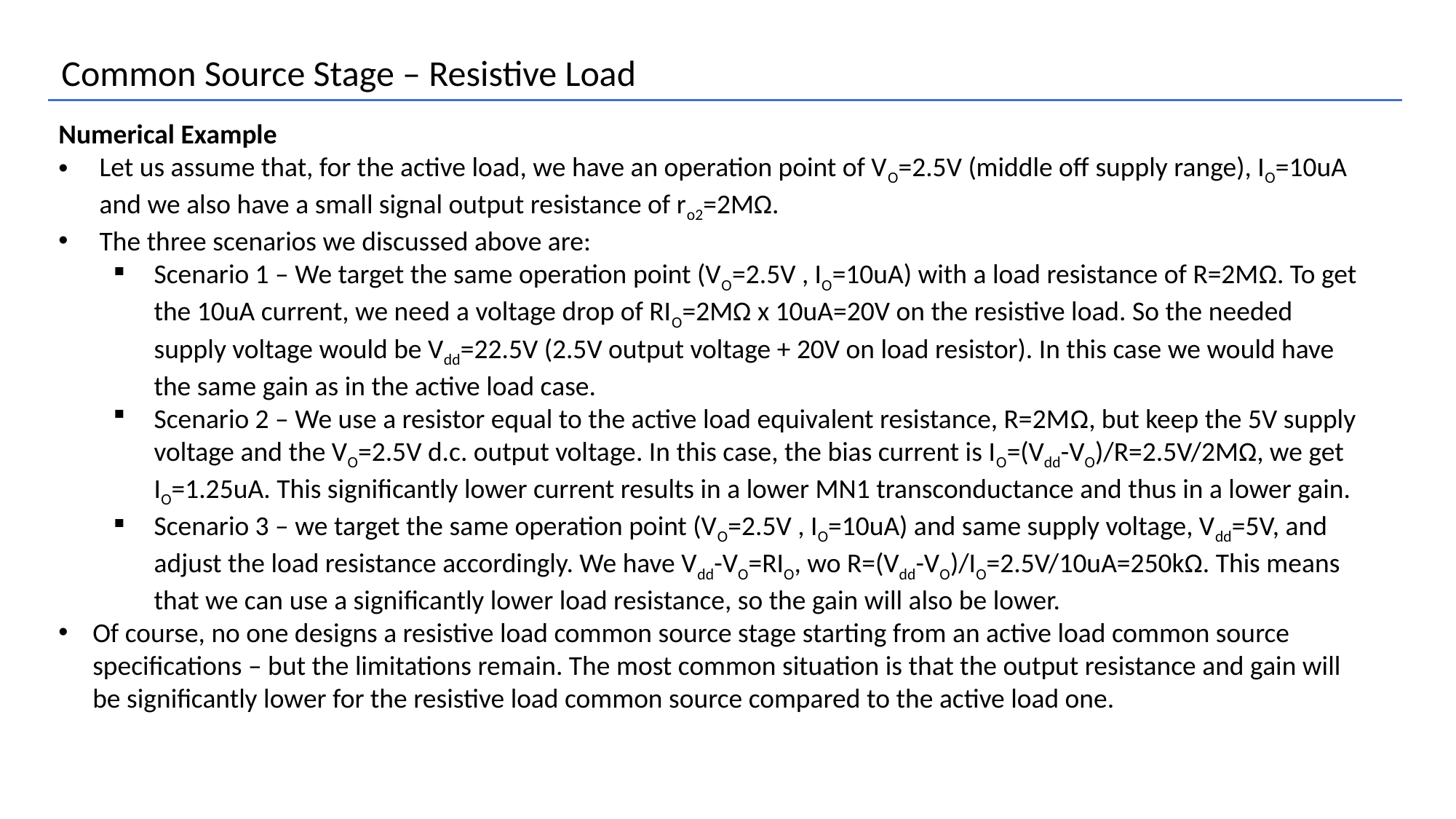

Common Source Stage – Resistive Load
Numerical Example
Let us assume that, for the active load, we have an operation point of VO=2.5V (middle off supply range), IO=10uA and we also have a small signal output resistance of ro2=2MΩ.
The three scenarios we discussed above are:
Scenario 1 – We target the same operation point (VO=2.5V , IO=10uA) with a load resistance of R=2MΩ. To get the 10uA current, we need a voltage drop of RIO=2MΩ x 10uA=20V on the resistive load. So the needed supply voltage would be Vdd=22.5V (2.5V output voltage + 20V on load resistor). In this case we would have the same gain as in the active load case.
Scenario 2 – We use a resistor equal to the active load equivalent resistance, R=2MΩ, but keep the 5V supply voltage and the VO=2.5V d.c. output voltage. In this case, the bias current is IO=(Vdd-VO)/R=2.5V/2MΩ, we get IO=1.25uA. This significantly lower current results in a lower MN1 transconductance and thus in a lower gain.
Scenario 3 – we target the same operation point (VO=2.5V , IO=10uA) and same supply voltage, Vdd=5V, and adjust the load resistance accordingly. We have Vdd-VO=RIO, wo R=(Vdd-VO)/IO=2.5V/10uA=250kΩ. This means that we can use a significantly lower load resistance, so the gain will also be lower.
Of course, no one designs a resistive load common source stage starting from an active load common source specifications – but the limitations remain. The most common situation is that the output resistance and gain will be significantly lower for the resistive load common source compared to the active load one.